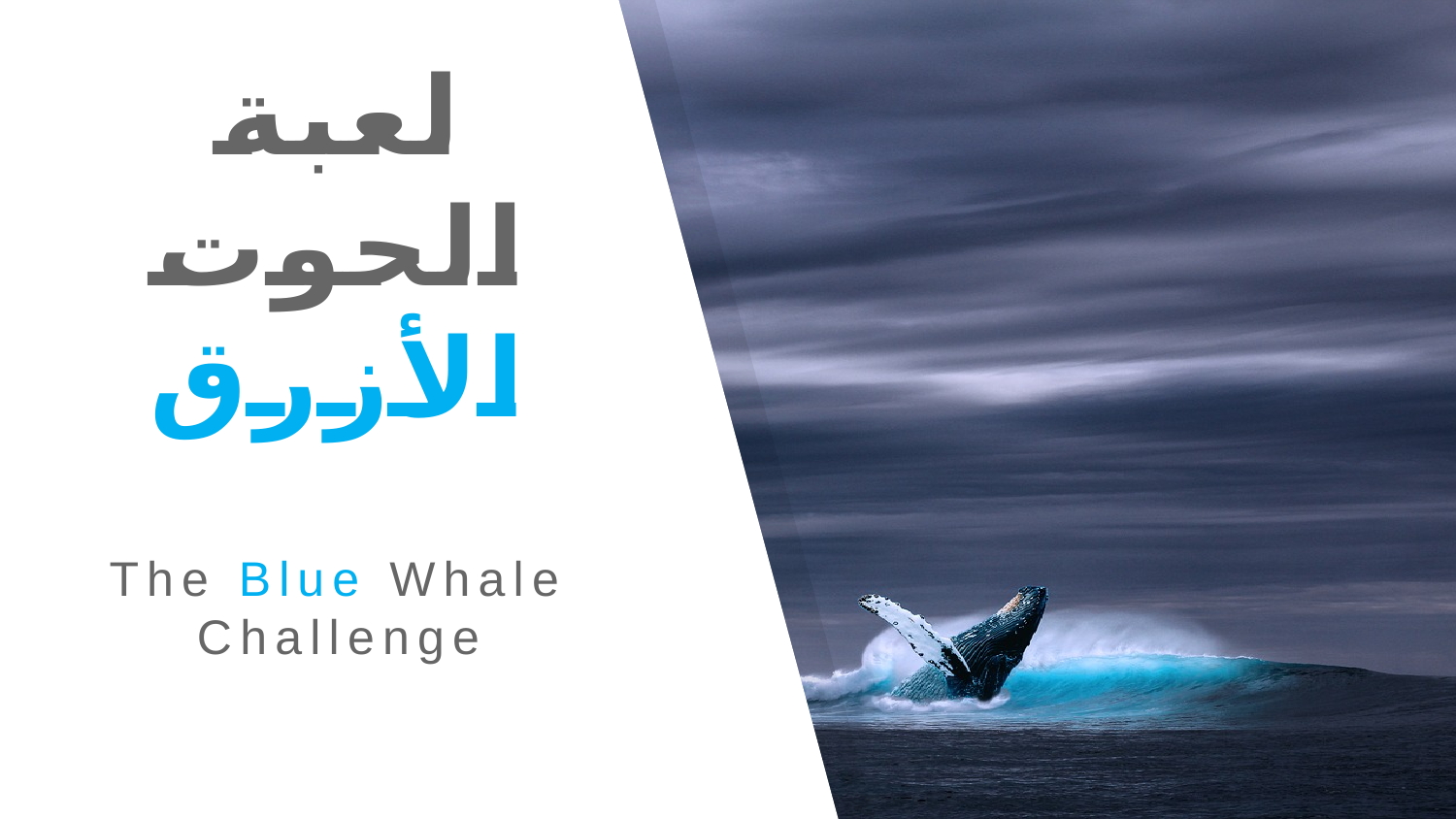

# لعبة الحوت الأزرق
The Blue Whale Challenge